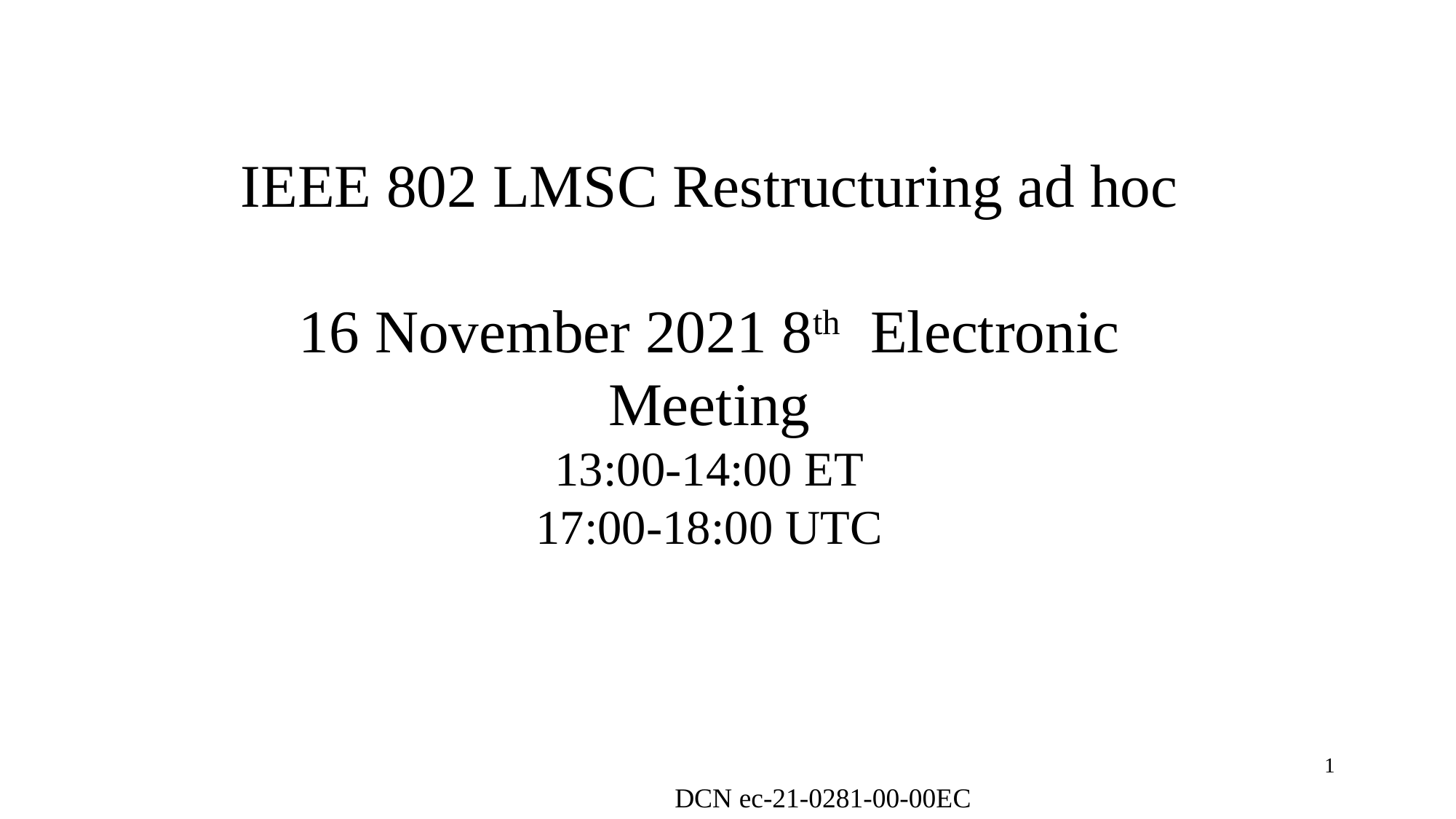

# IEEE 802 LMSC Restructuring ad hoc 16 November 2021 8th  Electronic Meeting 13:00-14:00 ET 17:00-18:00 UTC
1
DCN ec-21-0281-00-00EC